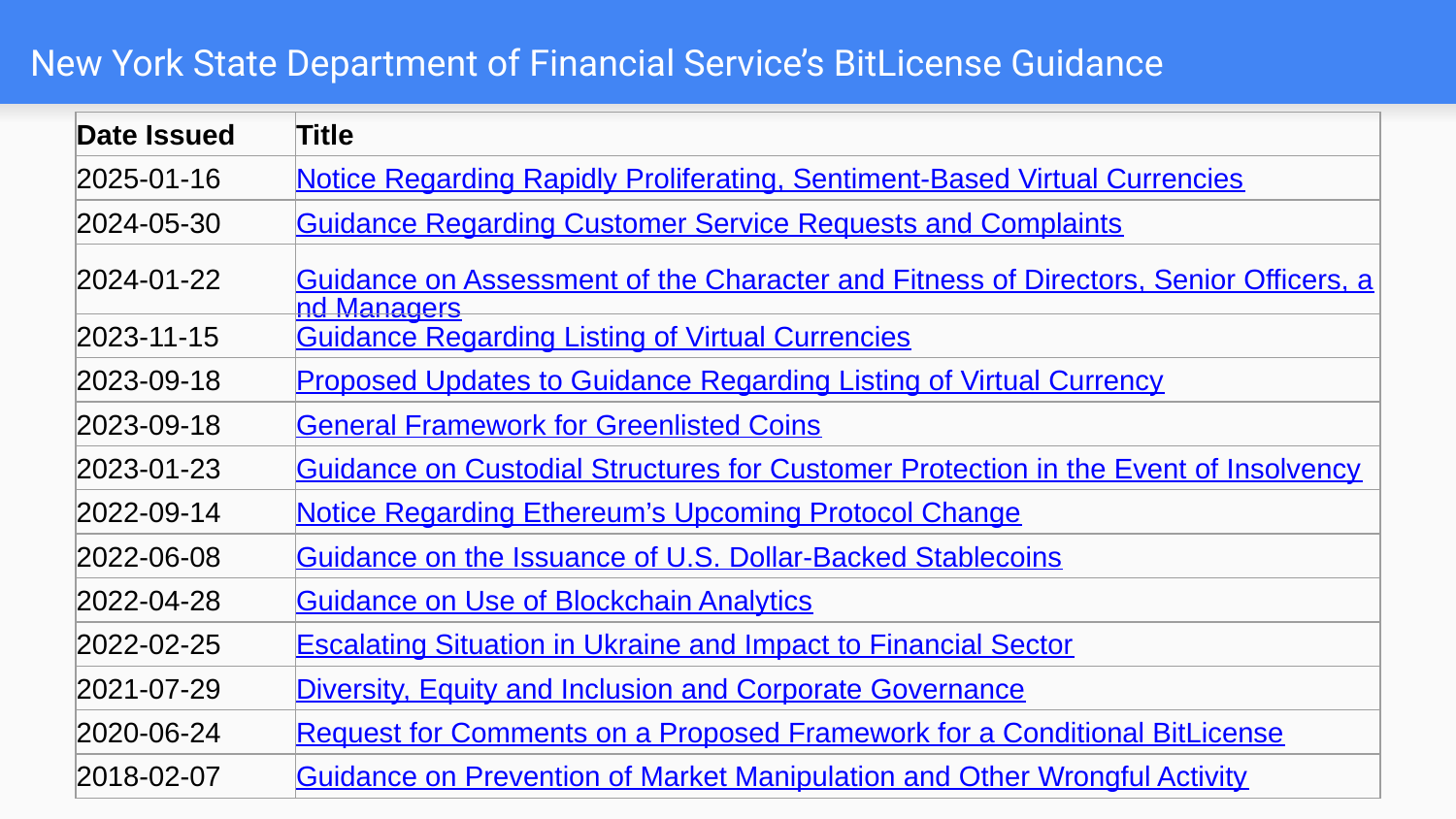

# New York State Department of Financial Service’s BitLicense Guidance
| Date Issued | Title |
| --- | --- |
| 2025-01-16 | Notice Regarding Rapidly Proliferating, Sentiment-Based Virtual Currencies |
| 2024-05-30 | Guidance Regarding Customer Service Requests and Complaints |
| 2024-01-22 | Guidance on Assessment of the Character and Fitness of Directors, Senior Officers, and Managers |
| 2023-11-15 | Guidance Regarding Listing of Virtual Currencies |
| 2023-09-18 | Proposed Updates to Guidance Regarding Listing of Virtual Currency |
| 2023-09-18 | General Framework for Greenlisted Coins |
| 2023-01-23 | Guidance on Custodial Structures for Customer Protection in the Event of Insolvency |
| 2022-09-14 | Notice Regarding Ethereum’s Upcoming Protocol Change |
| 2022-06-08 | Guidance on the Issuance of U.S. Dollar-Backed Stablecoins |
| 2022-04-28 | Guidance on Use of Blockchain Analytics |
| 2022-02-25 | Escalating Situation in Ukraine and Impact to Financial Sector |
| 2021-07-29 | Diversity, Equity and Inclusion and Corporate Governance |
| 2020-06-24 | Request for Comments on a Proposed Framework for a Conditional BitLicense |
| 2018-02-07 | Guidance on Prevention of Market Manipulation and Other Wrongful Activity |